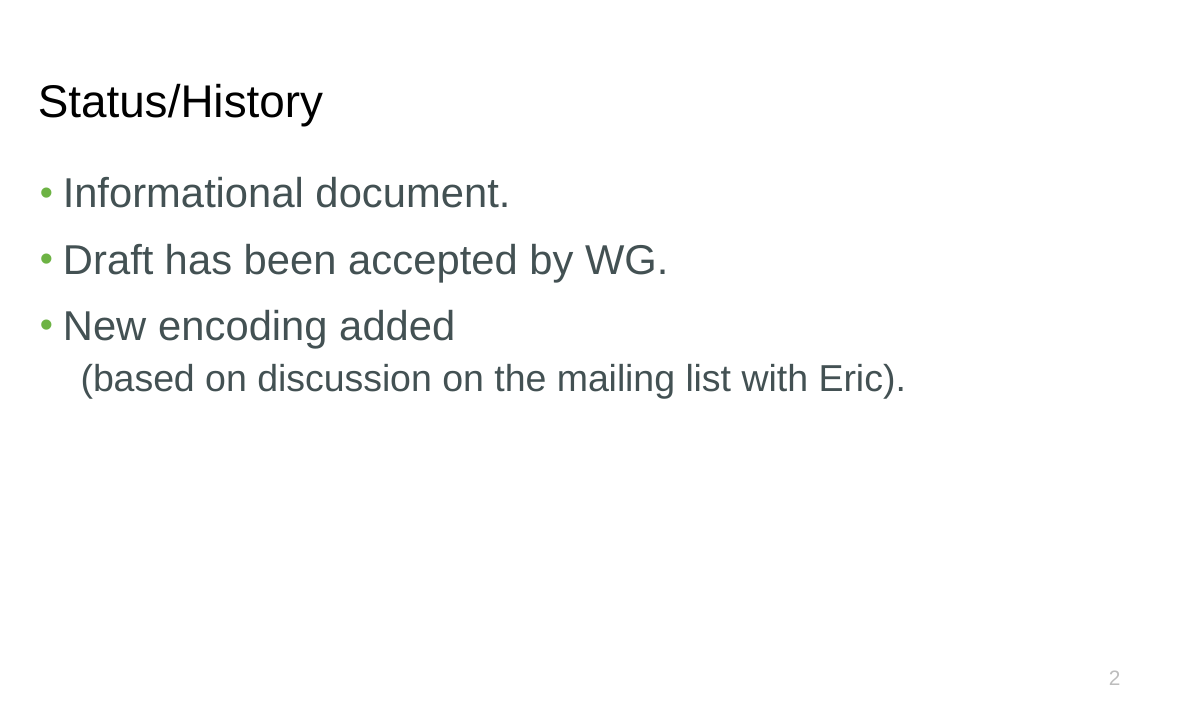

# Status/History
Informational document.
Draft has been accepted by WG.
New encoding added
(based on discussion on the mailing list with Eric).